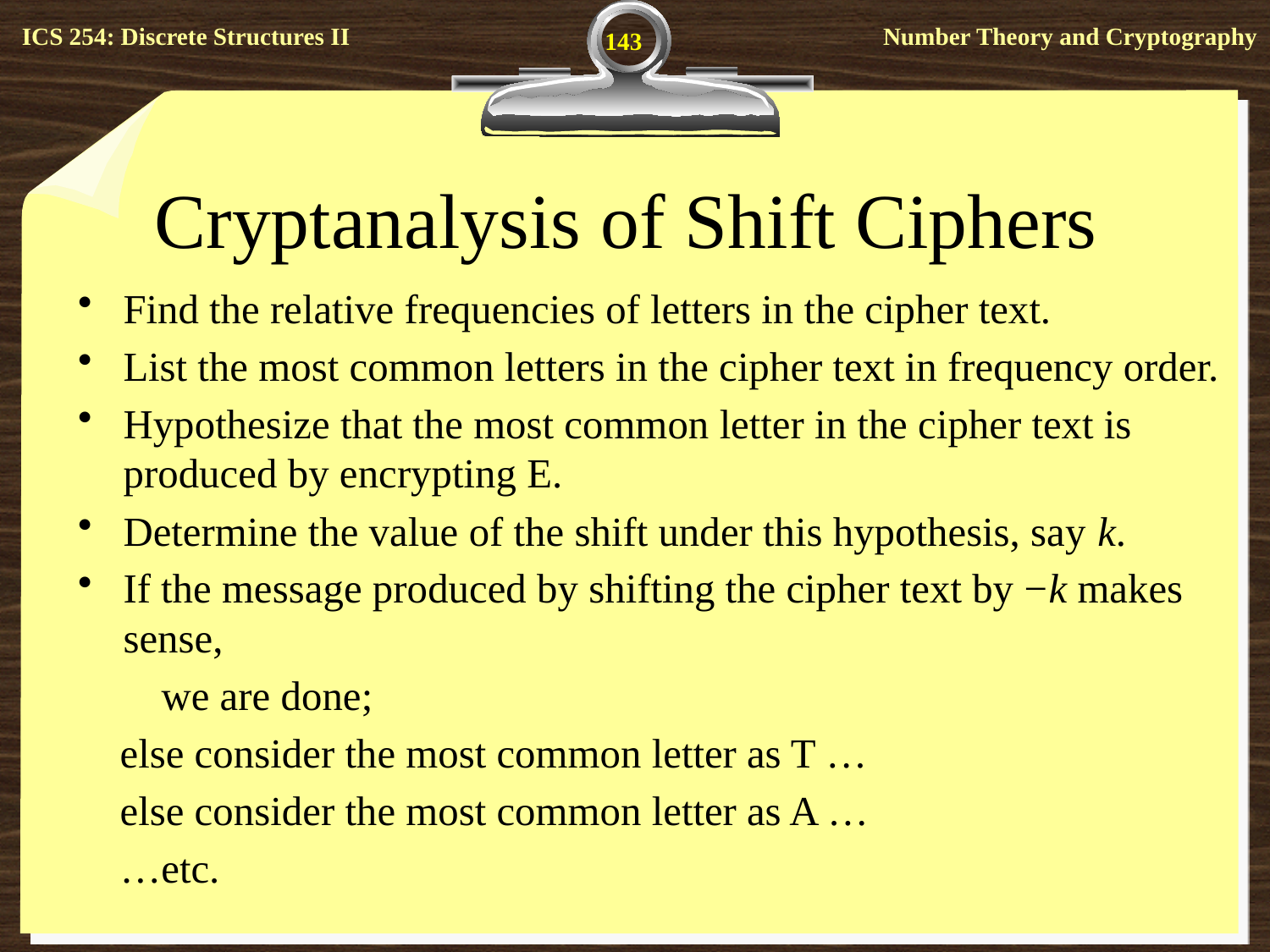

143
# Cryptanalysis of Shift Ciphers
Find the relative frequencies of letters in the cipher text.
List the most common letters in the cipher text in frequency order.
Hypothesize that the most common letter in the cipher text is produced by encrypting E.
Determine the value of the shift under this hypothesis, say k.
If the message produced by shifting the cipher text by −k makes sense,
        we are done;
    else consider the most common letter as T …
    else consider the most common letter as A …
    …etc.